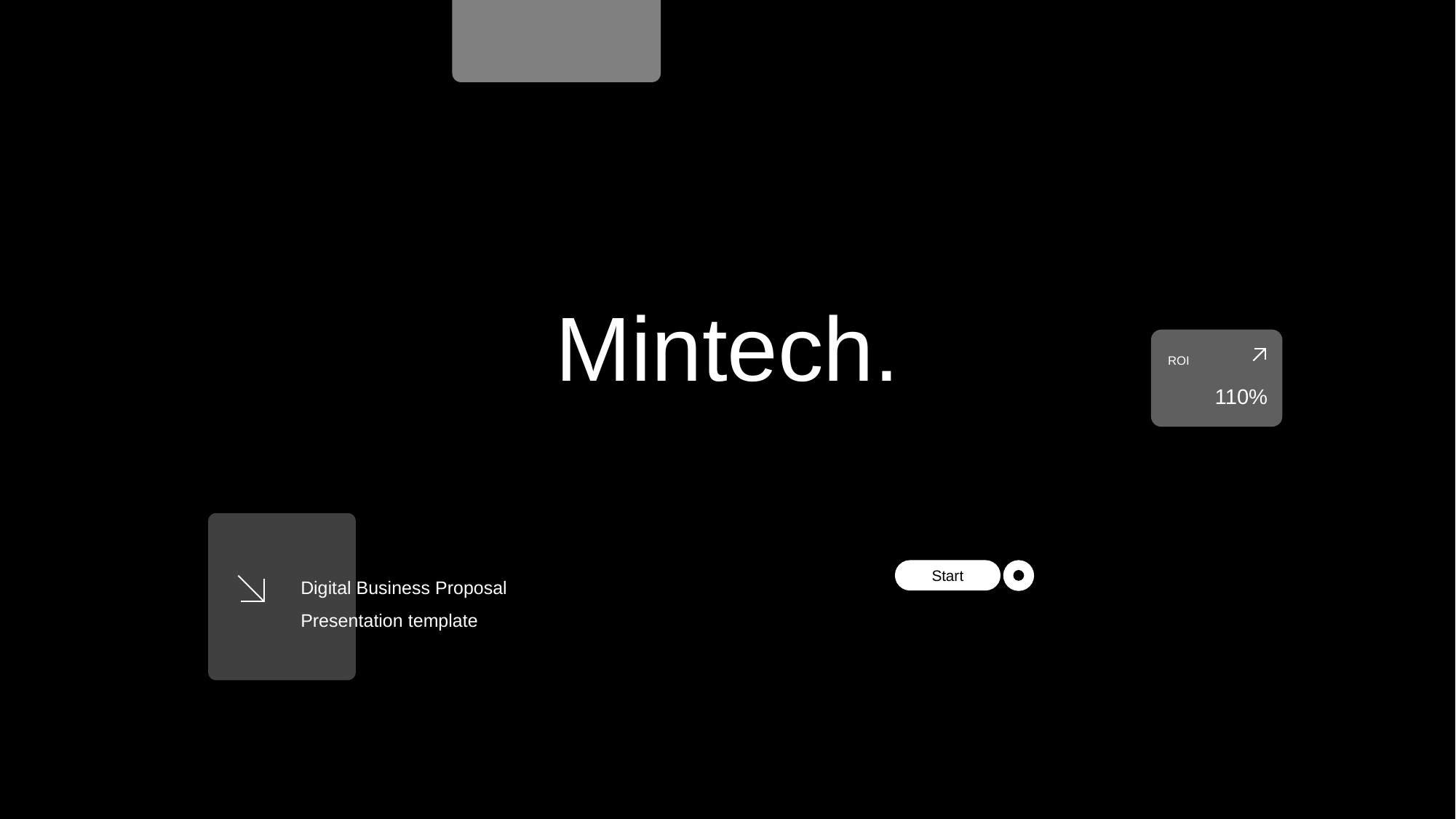

Mintech.

ROI

110%

Digital Business Proposal Presentation template

Start